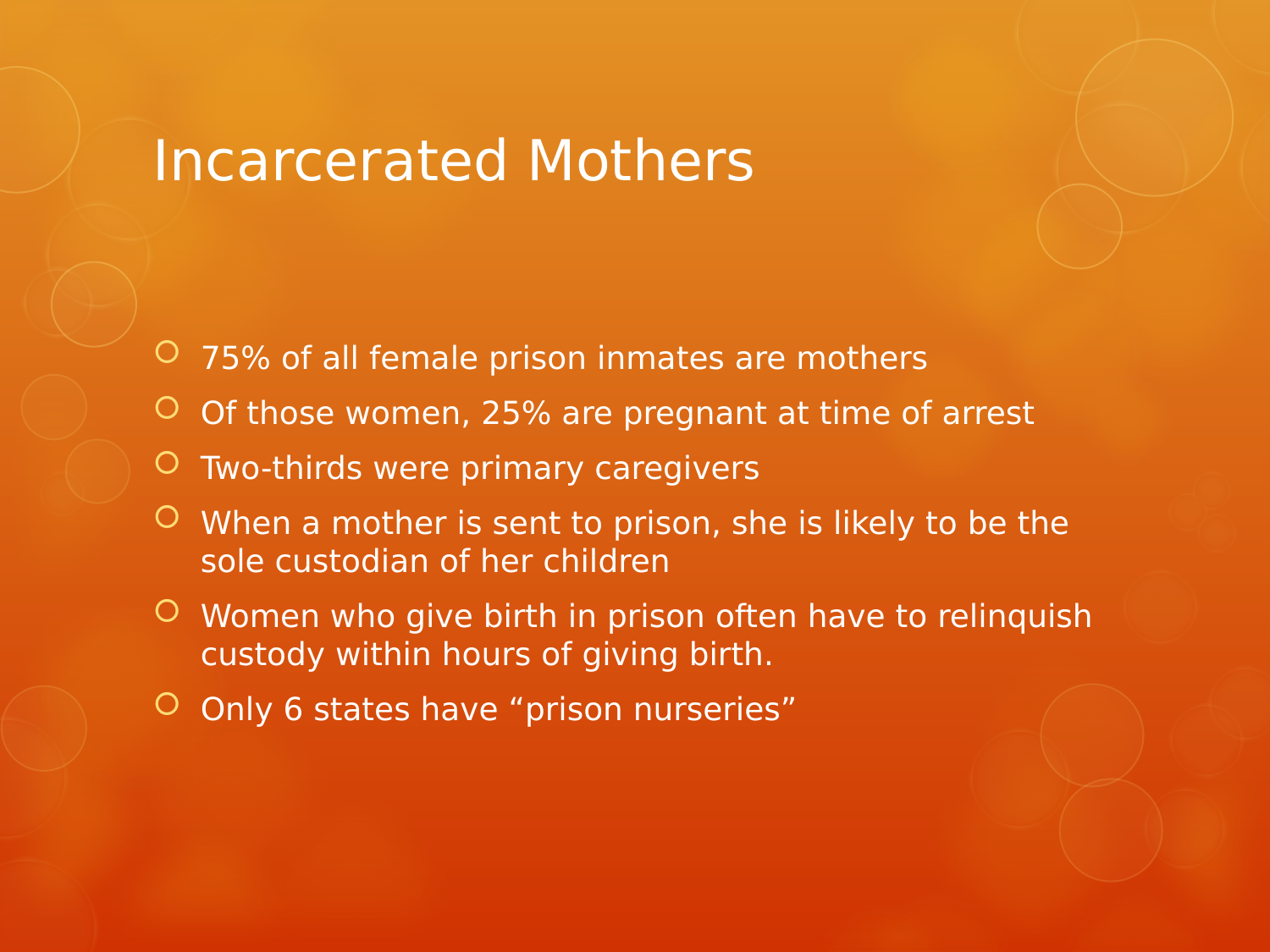

# Incarcerated Mothers
75% of all female prison inmates are mothers
Of those women, 25% are pregnant at time of arrest
Two-thirds were primary caregivers
When a mother is sent to prison, she is likely to be the sole custodian of her children
Women who give birth in prison often have to relinquish custody within hours of giving birth.
Only 6 states have “prison nurseries”